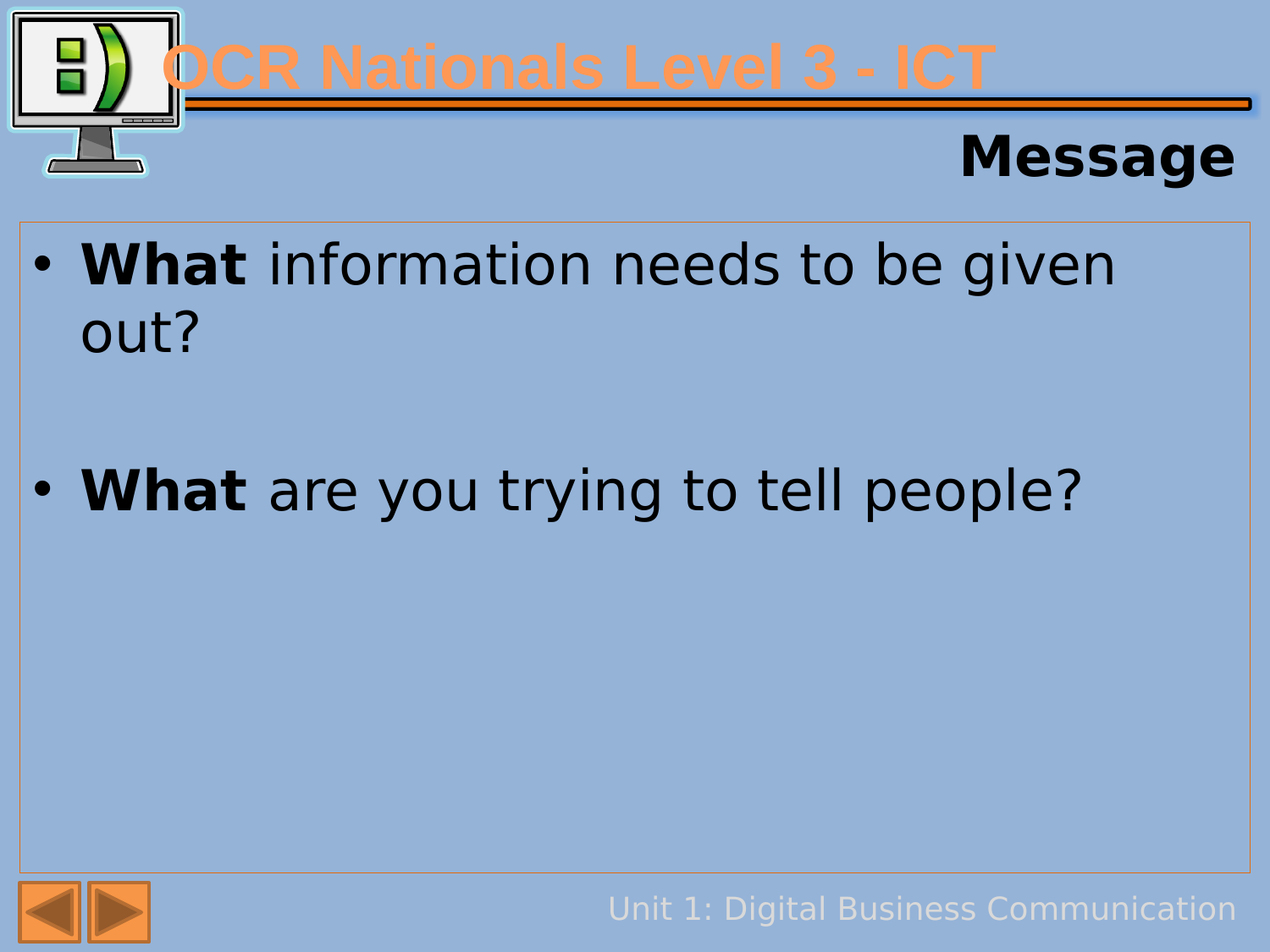

# Message
What information needs to be given out?

What are you trying to tell people?